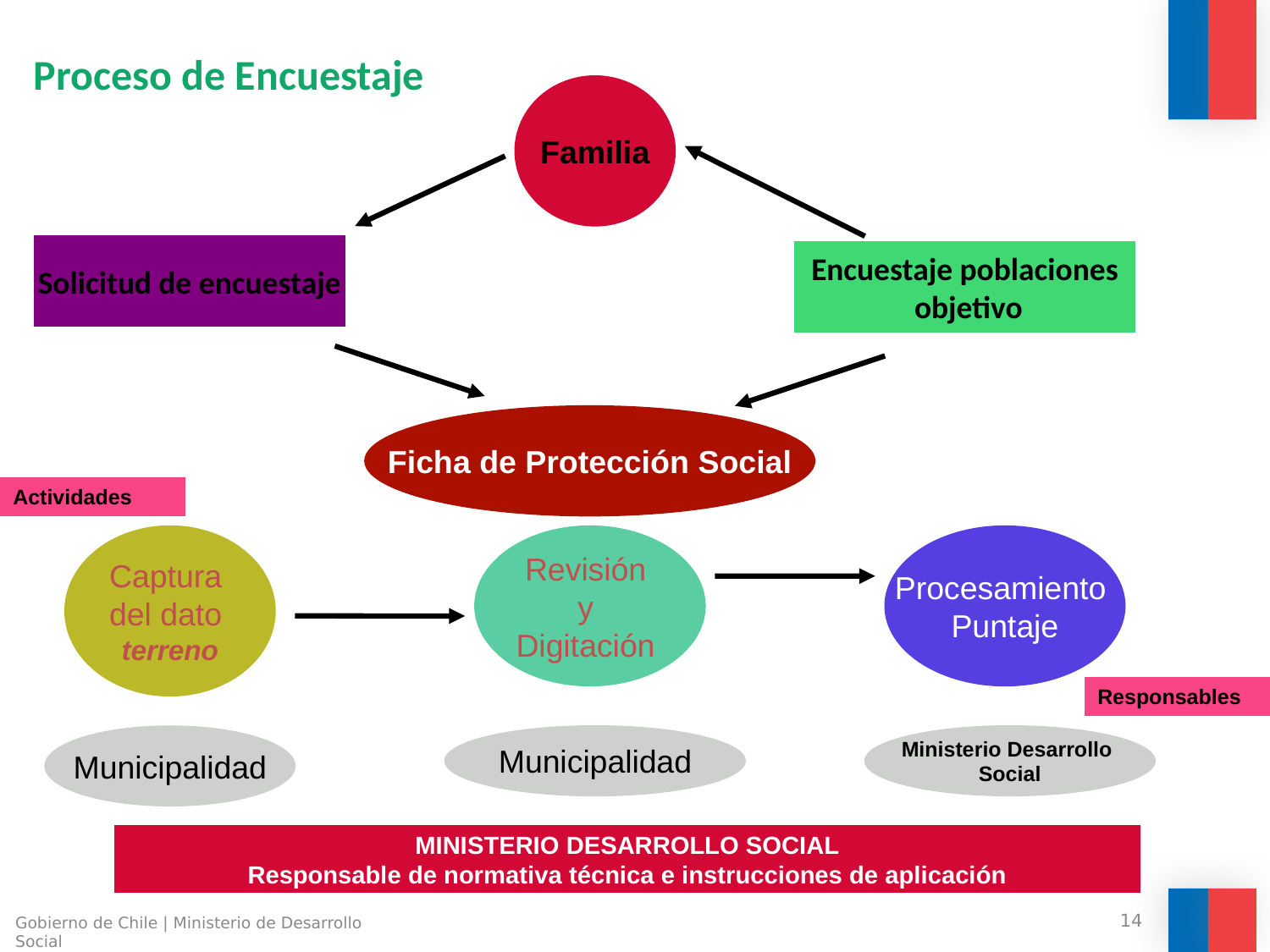

Proceso de Encuestaje
Familia

Solicitud de encuestaje
Encuestaje poblaciones
 objetivo

Ficha de Protección Social
Actividades
Captura
del dato
terreno
Revisión
y
Digitación
Procesamiento
Puntaje

Responsables
Municipalidad
Ministerio Desarrollo
Social
Municipalidad
MINISTERIO DESARROLLO SOCIAL
Responsable de normativa técnica e instrucciones de aplicación
Gobierno de Chile | Ministerio de Desarrollo Social
14